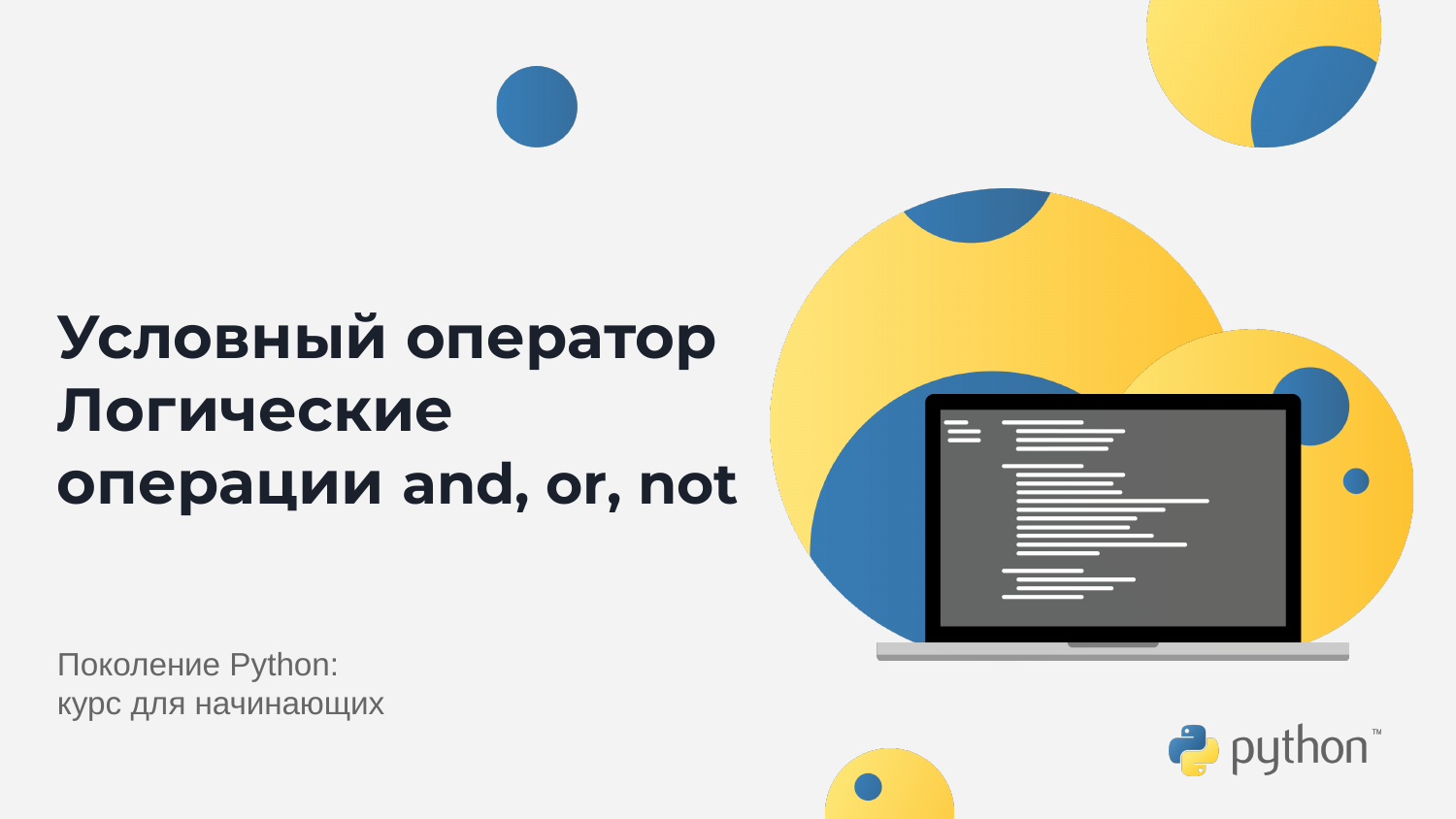

# Условный оператор Логические операции and, or, not
Поколение Python:
курс для начинающих